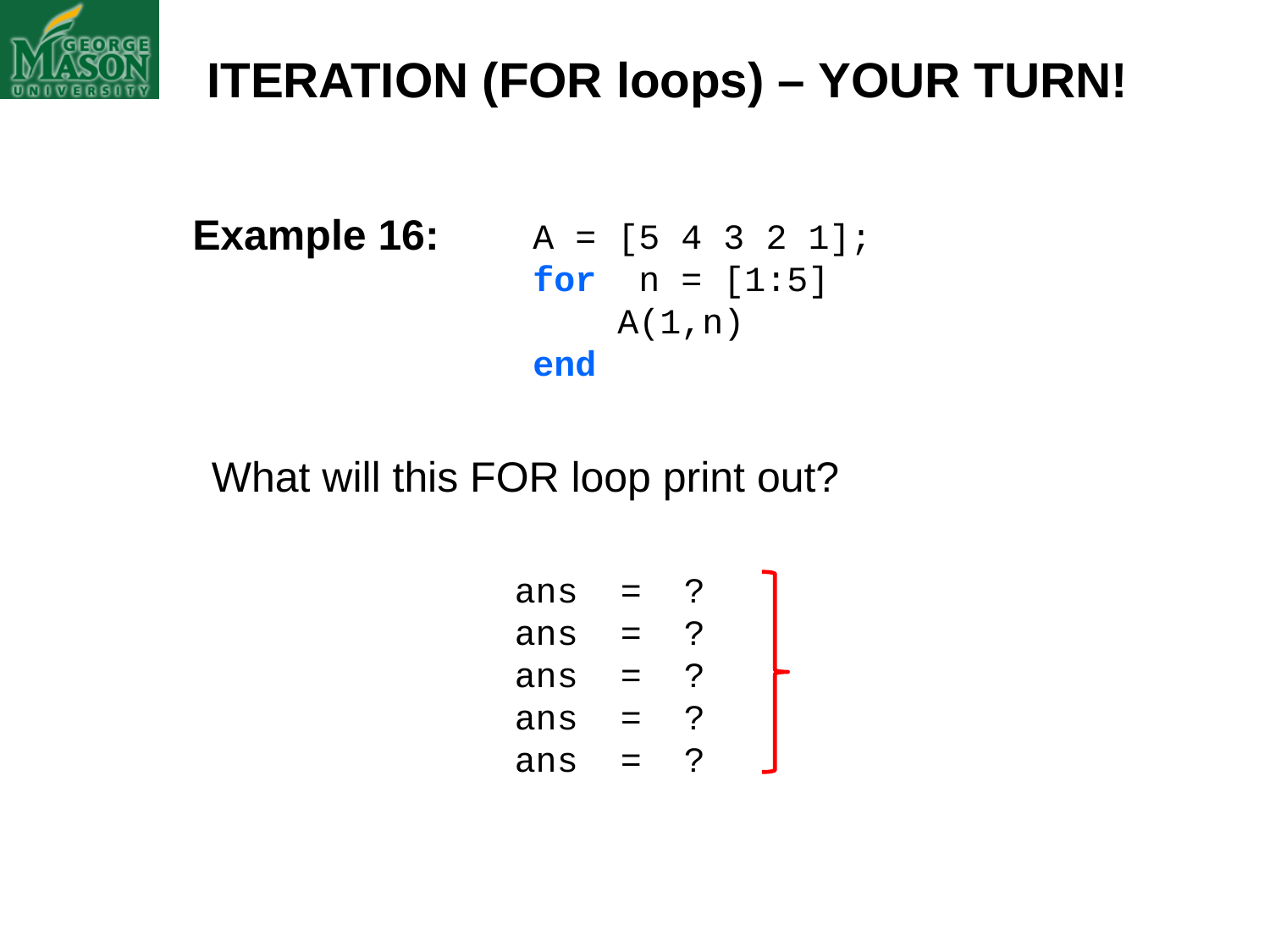

ITERATION (FOR loops) – YOUR TURN!
Example 16:
A = [5 4 3 2 1];
for  n = [1:5]
    A(1,n)
end
What will this FOR loop print out?
ans  =  ?
ans  =  ?
ans  =  ?
ans  =  ?
ans  =  ?